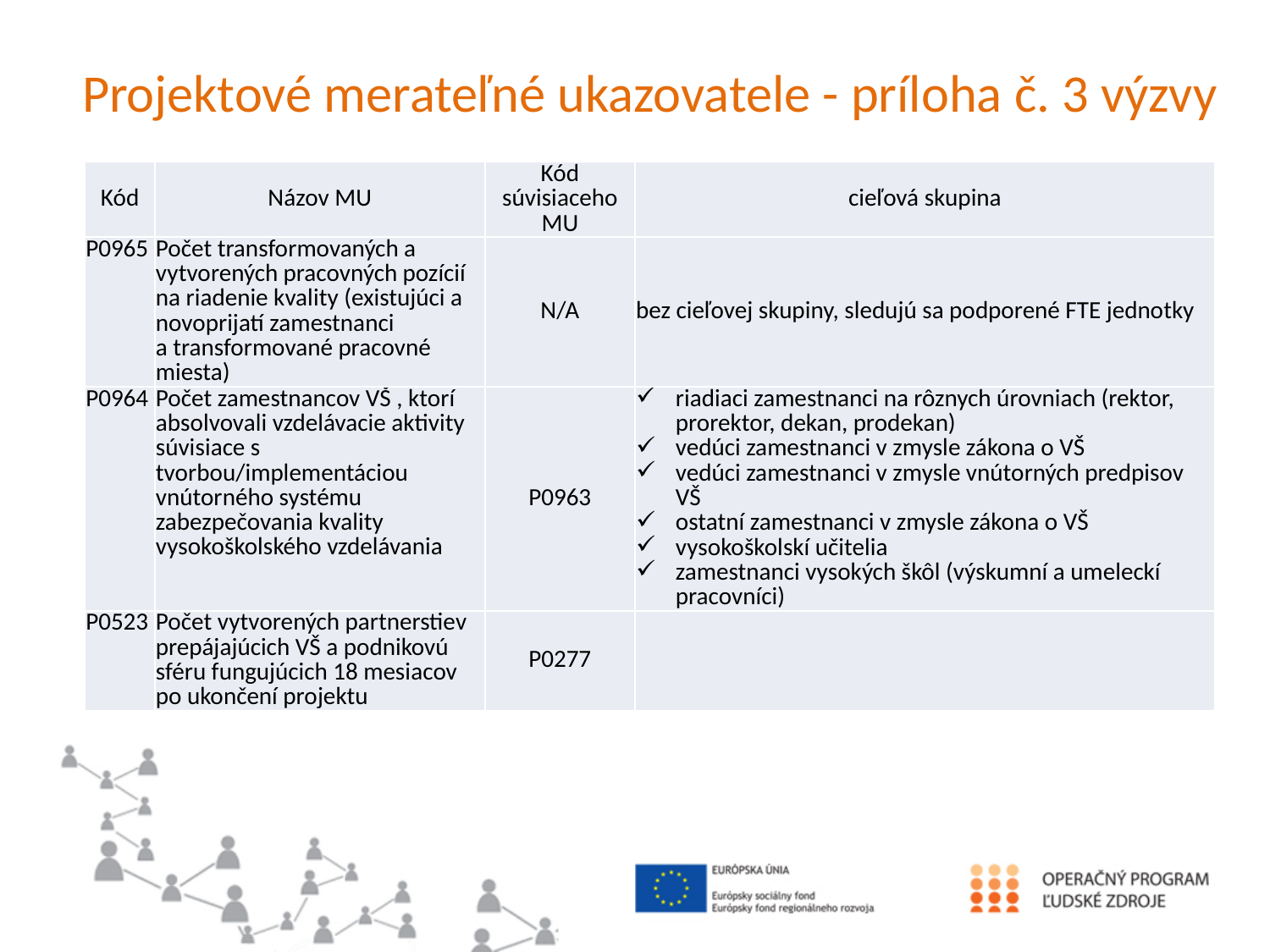

# Projektové merateľné ukazovatele - príloha č. 3 výzvy

| Kód | Názov MU | Kód súvisiaceho MU | cieľová skupina |
| --- | --- | --- | --- |
| P0965 | Počet transformovaných a vytvorených pracovných pozícií na riadenie kvality (existujúci a novoprijatí zamestnanci a transformované pracovné miesta) | N/A | bez cieľovej skupiny, sledujú sa podporené FTE jednotky |
| P0964 | Počet zamestnancov VŠ , ktorí absolvovali vzdelávacie aktivity súvisiace s tvorbou/implementáciou vnútorného systému zabezpečovania kvality vysokoškolského vzdelávania | P0963 | riadiaci zamestnanci na rôznych úrovniach (rektor, prorektor, dekan, prodekan) vedúci zamestnanci v zmysle zákona o VŠ vedúci zamestnanci v zmysle vnútorných predpisov VŠ ostatní zamestnanci v zmysle zákona o VŠ vysokoškolskí učitelia zamestnanci vysokých škôl (výskumní a umeleckí pracovníci) |
| P0523 | Počet vytvorených partnerstiev prepájajúcich VŠ a podnikovú sféru fungujúcich 18 mesiacov po ukončení projektu | P0277 |  |